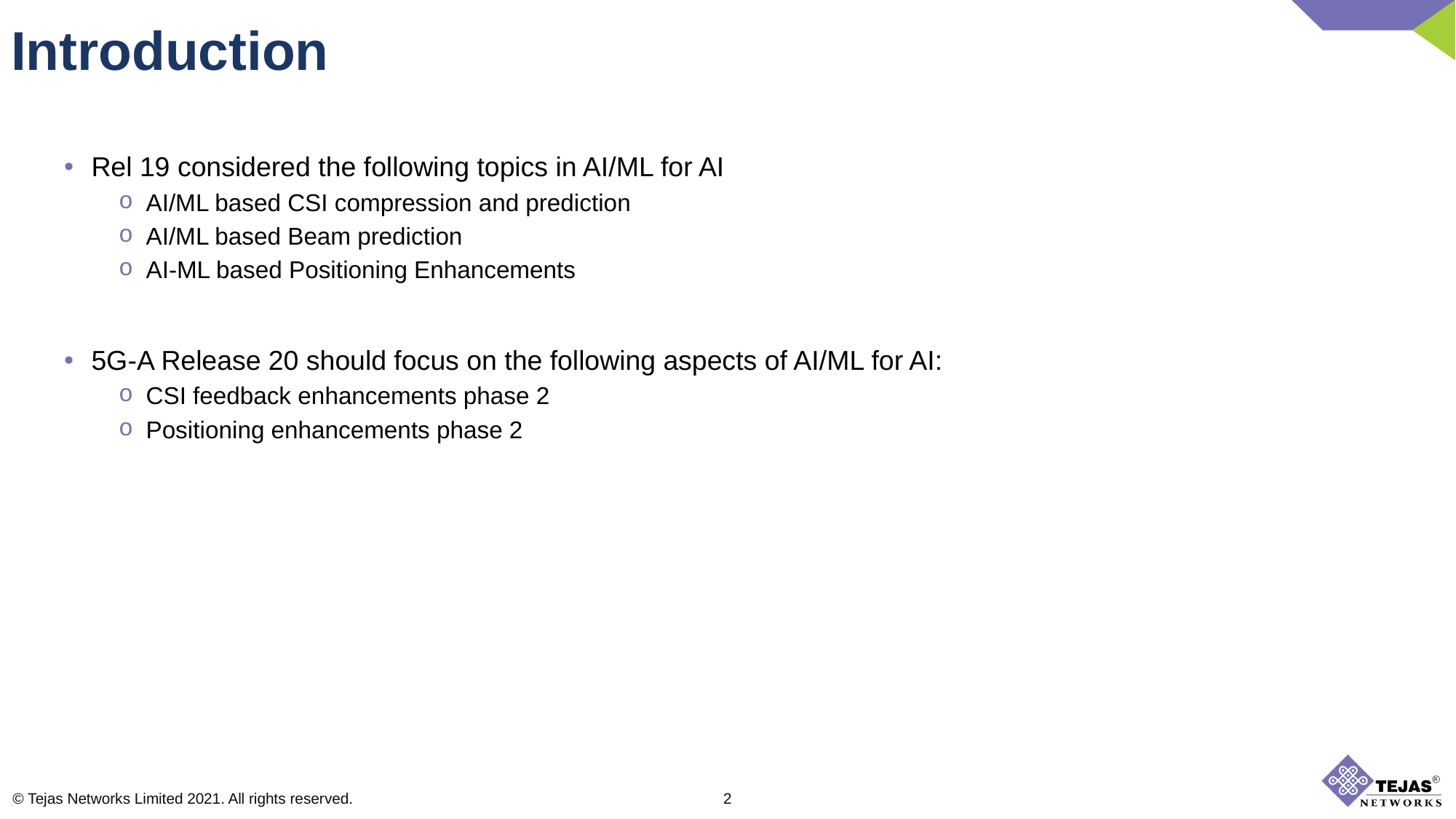

Introduction
Rel 19 considered the following topics in AI/ML for AI
AI/ML based CSI compression and prediction
AI/ML based Beam prediction
AI-ML based Positioning Enhancements

5G-A Release 20 should focus on the following aspects of AI/ML for AI:
CSI feedback enhancements phase 2
Positioning enhancements phase 2